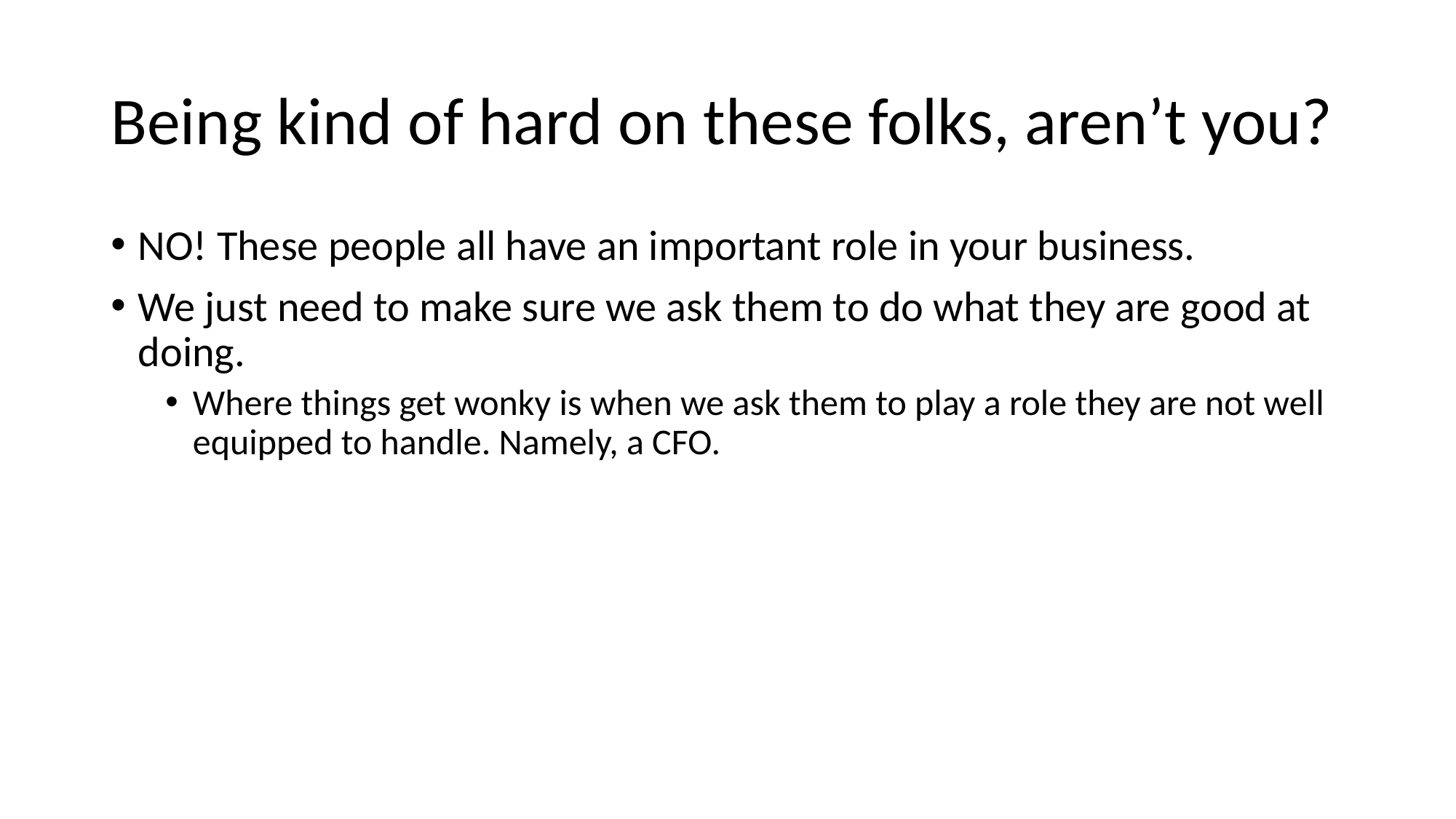

# Being kind of hard on these folks, aren’t you?
NO! These people all have an important role in your business.
We just need to make sure we ask them to do what they are good at doing.
Where things get wonky is when we ask them to play a role they are not well equipped to handle. Namely, a CFO.